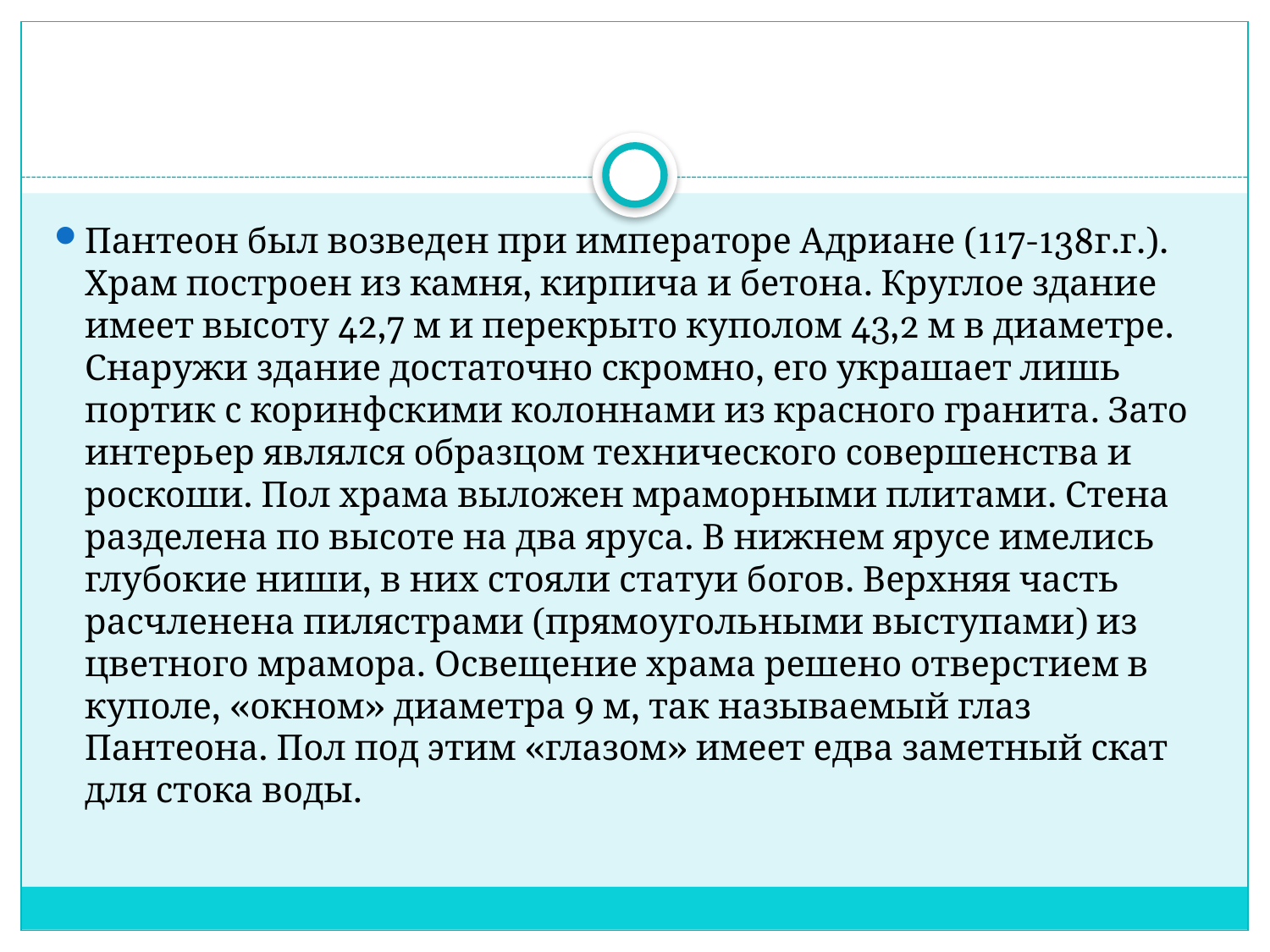

Пантеон был возведен при императоре Адриане (117-138г.г.). Храм построен из камня, кирпича и бетона. Круглое здание имеет высоту 42,7 м и перекрыто куполом 43,2 м в диаметре. Снаружи здание достаточно скромно, его украшает лишь портик с коринфскими колоннами из красного гранита. Зато интерьер являлся образцом технического совершенства и роскоши. Пол храма выложен мраморными плитами. Стена разделена по высоте на два яруса. В нижнем ярусе имелись глубокие ниши, в них стояли статуи богов. Верхняя часть расчленена пилястрами (прямоугольными выступами) из цветного мрамора. Освещение храма решено отверстием в куполе, «окном» диаметра 9 м, так называемый глаз Пантеона. Пол под этим «глазом» имеет едва заметный скат для стока воды.